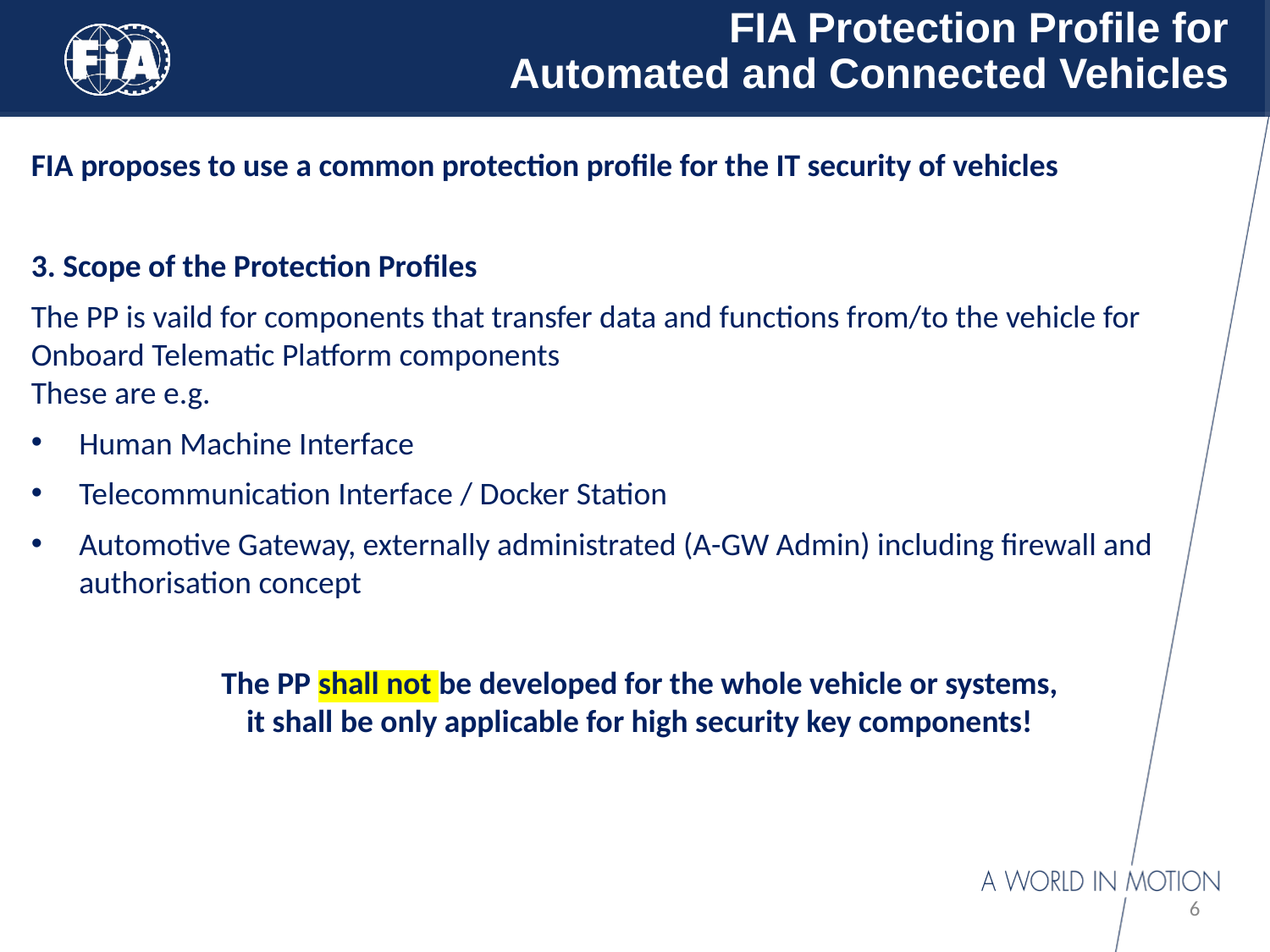

# FIA Protection Profile for Automated and Connected Vehicles
FIA proposes to use a common protection profile for the IT security of vehicles

3. Scope of the Protection Profiles
The PP is vaild for components that transfer data and functions from/to the vehicle for Onboard Telematic Platform components
These are e.g.
Human Machine Interface
Telecommunication Interface / Docker Station
Automotive Gateway, externally administrated (A-GW Admin) including firewall and authorisation concept

The PP shall not be developed for the whole vehicle or systems,
it shall be only applicable for high security key components!

6